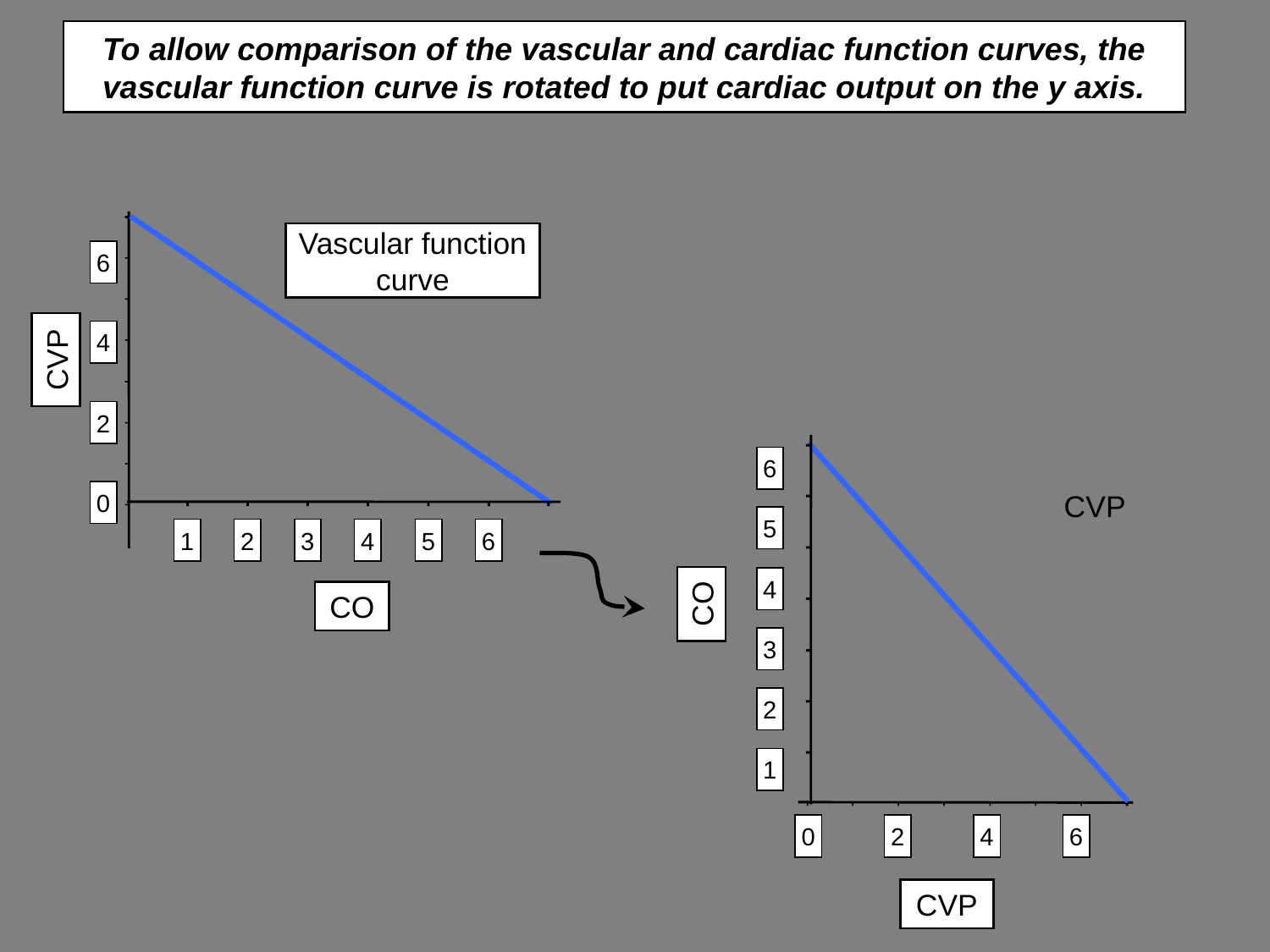

# To allow comparison of the vascular and cardiac function curves, the vascular function curve is rotated to put cardiac output on the y axis.

Vascular function curve
6

4
CVP

2

0

1
2
3
4
5
6
CO

6

CVP

5

4
CO

3

2

1

0
2
4
6
CVP